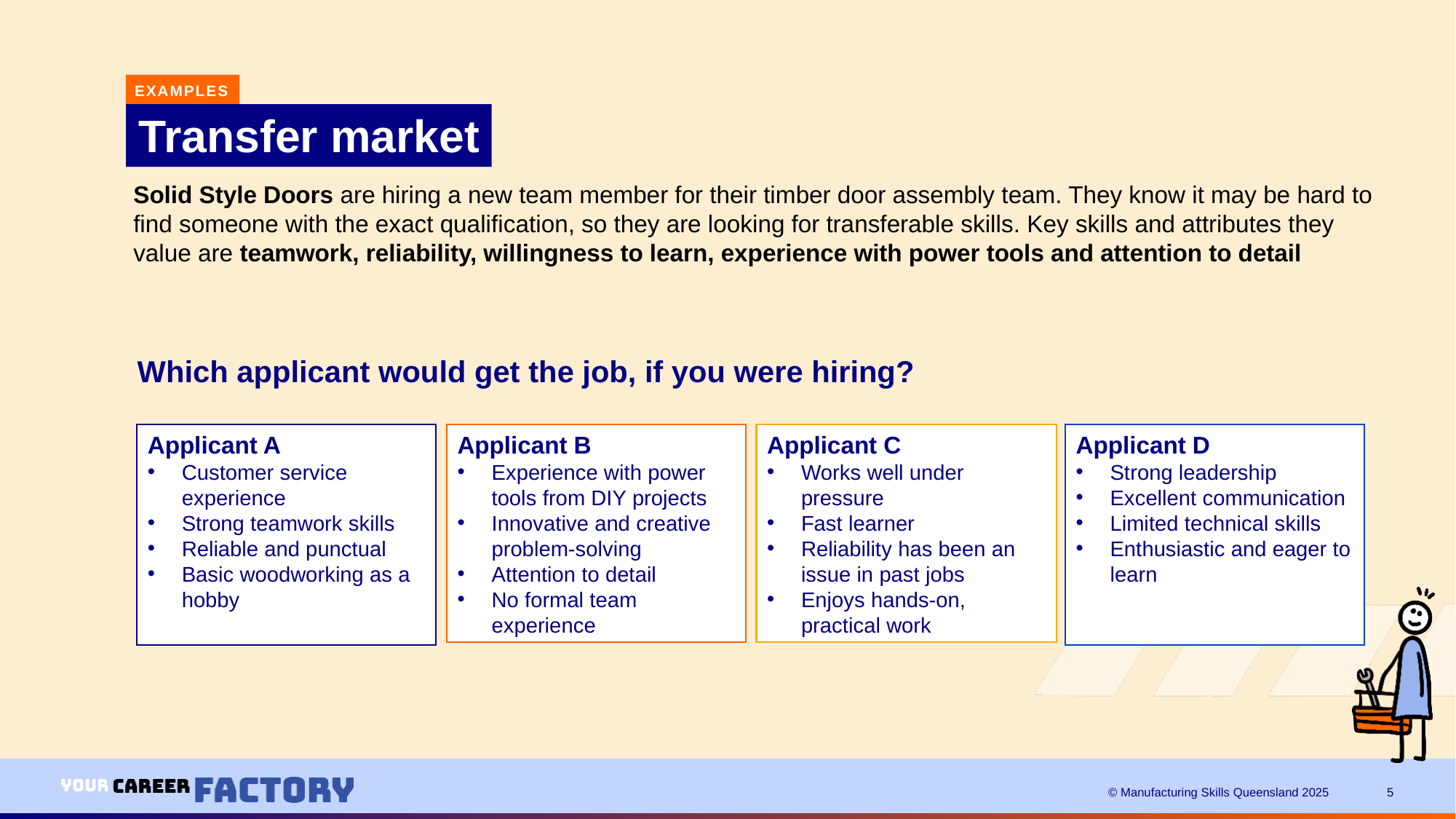

EXAMPLES
# Transfer market
Solid Style Doors are hiring a new team member for their timber door assembly team. They know it may be hard to find someone with the exact qualification, so they are looking for transferable skills. Key skills and attributes they value are teamwork, reliability, willingness to learn, experience with power tools and attention to detail
Which applicant would get the job, if you were hiring?
Applicant D
Strong leadership
Excellent communication
Limited technical skills
Enthusiastic and eager to learn
Applicant A
Customer service experience
Strong teamwork skills
Reliable and punctual
Basic woodworking as a hobby
Applicant B
Experience with power tools from DIY projects
Innovative and creative problem-solving
Attention to detail
No formal team experience
Applicant C
Works well under pressure
Fast learner
Reliability has been an issue in past jobs
Enjoys hands-on, practical work